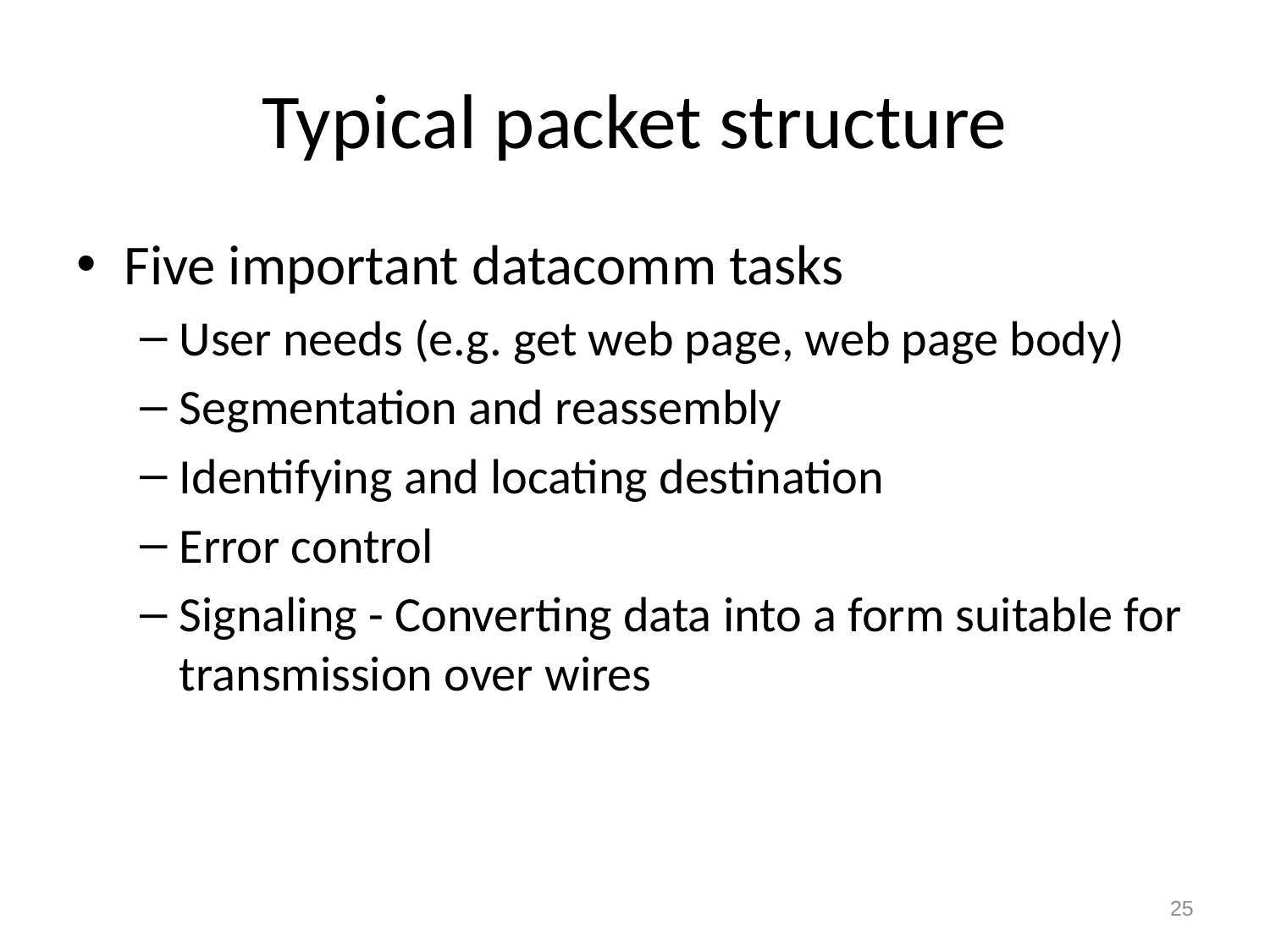

# Typical packet structure
Five important datacomm tasks
User needs (e.g. get web page, web page body)
Segmentation and reassembly
Identifying and locating destination
Error control
Signaling - Converting data into a form suitable for transmission over wires
25